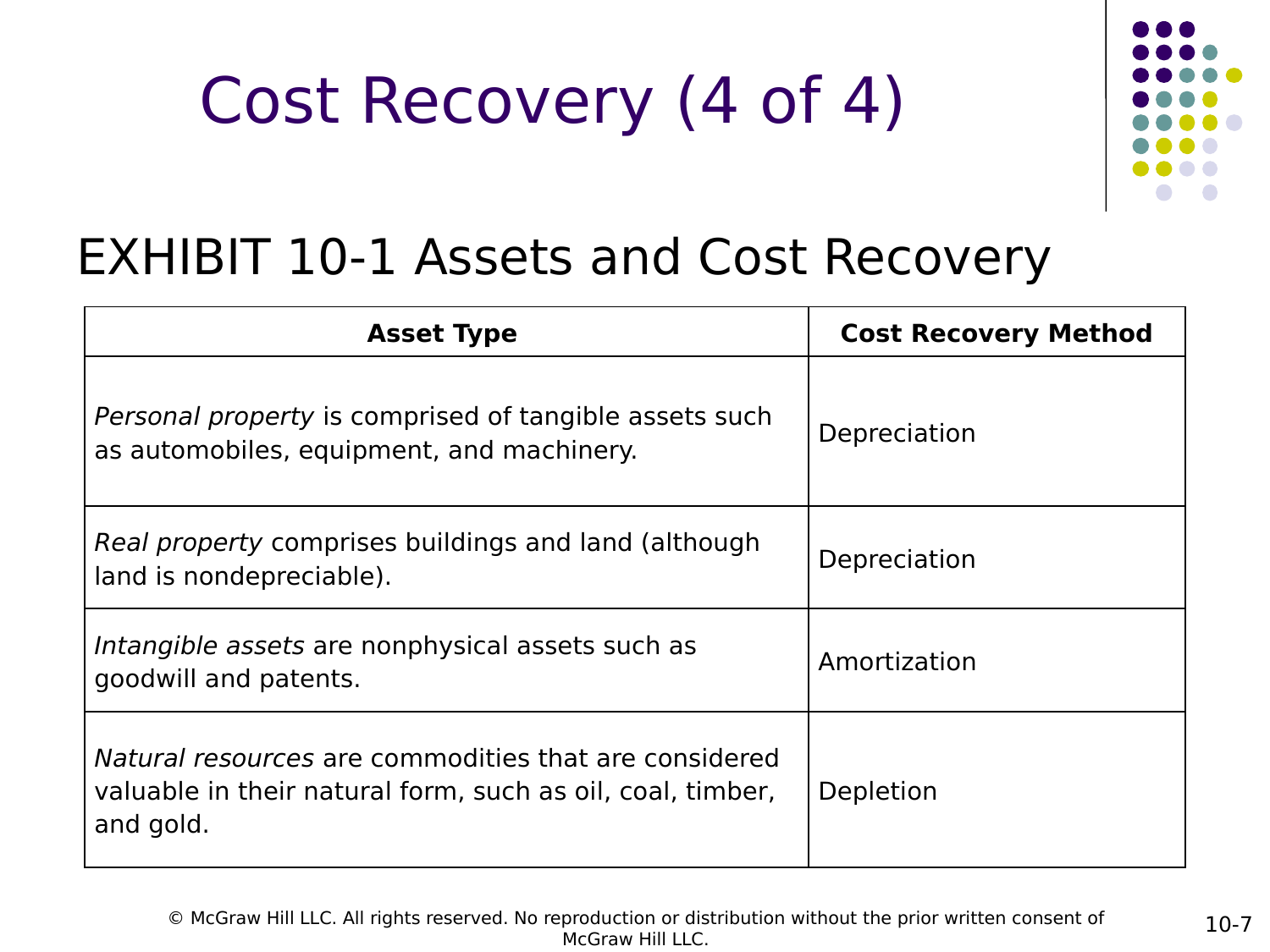

# Cost Recovery (4 of 4)
EXHIBIT 10-1 Assets and Cost Recovery
| Asset Type | Cost Recovery Method |
| --- | --- |
| Personal property is comprised of tangible assets such as automobiles, equipment, and machinery. | Depreciation |
| Real property comprises buildings and land (although land is nondepreciable). | Depreciation |
| Intangible assets are nonphysical assets such as goodwill and patents. | Amortization |
| Natural resources are commodities that are considered valuable in their natural form, such as oil, coal, timber, and gold. | Depletion |
10-7